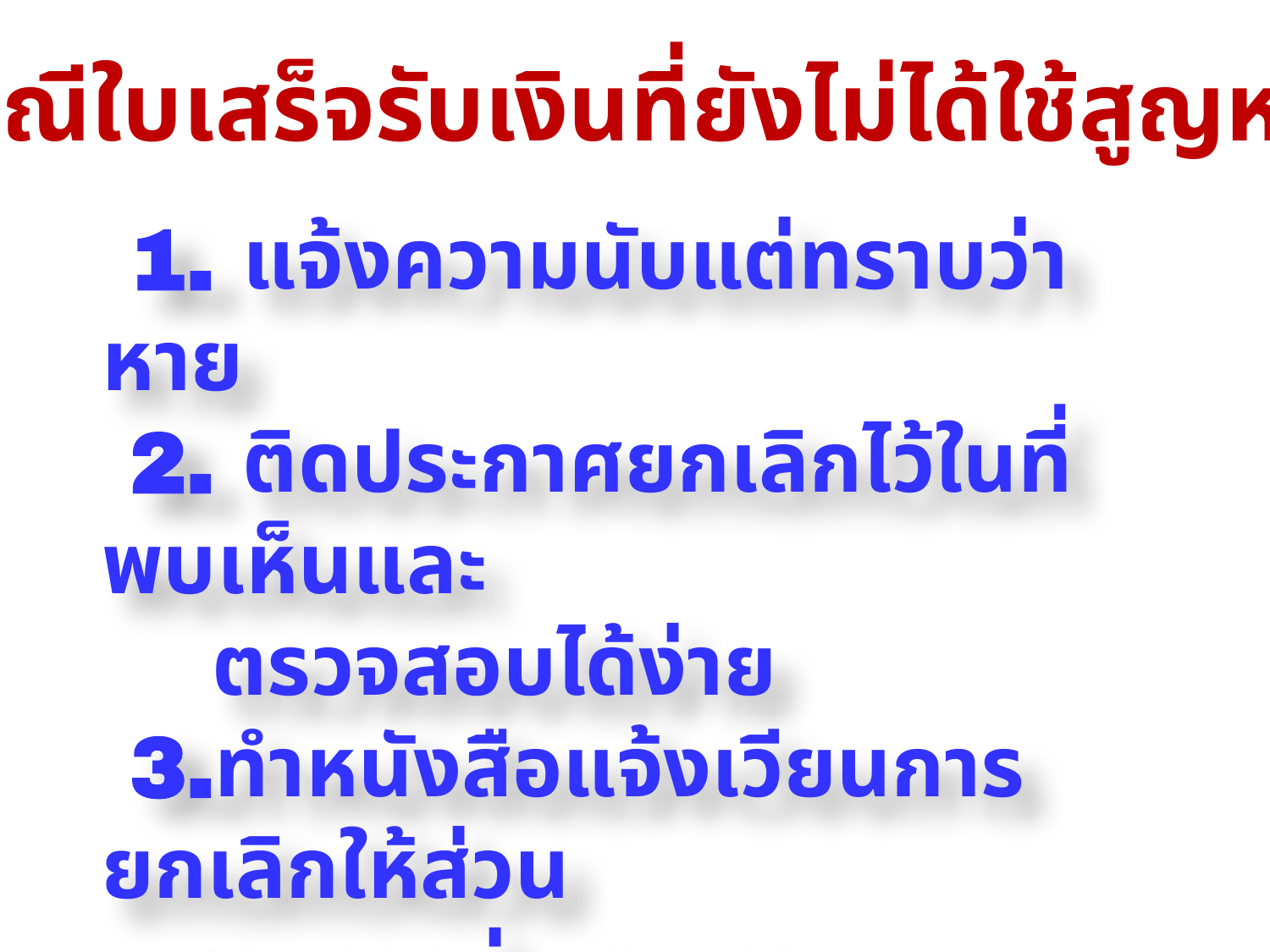

กรณีใบเสร็จรับเงินที่ยังไม่ได้ใช้สูญหาย
 1. แจ้งความนับแต่ทราบว่าหาย
 2. ติดประกาศยกเลิกไว้ในที่พบเห็นและ
     ตรวจสอบได้ง่าย
 3.ทำหนังสือแจ้งเวียนการยกเลิกให้ส่วน
    ราชการต่างๆ ทราบ